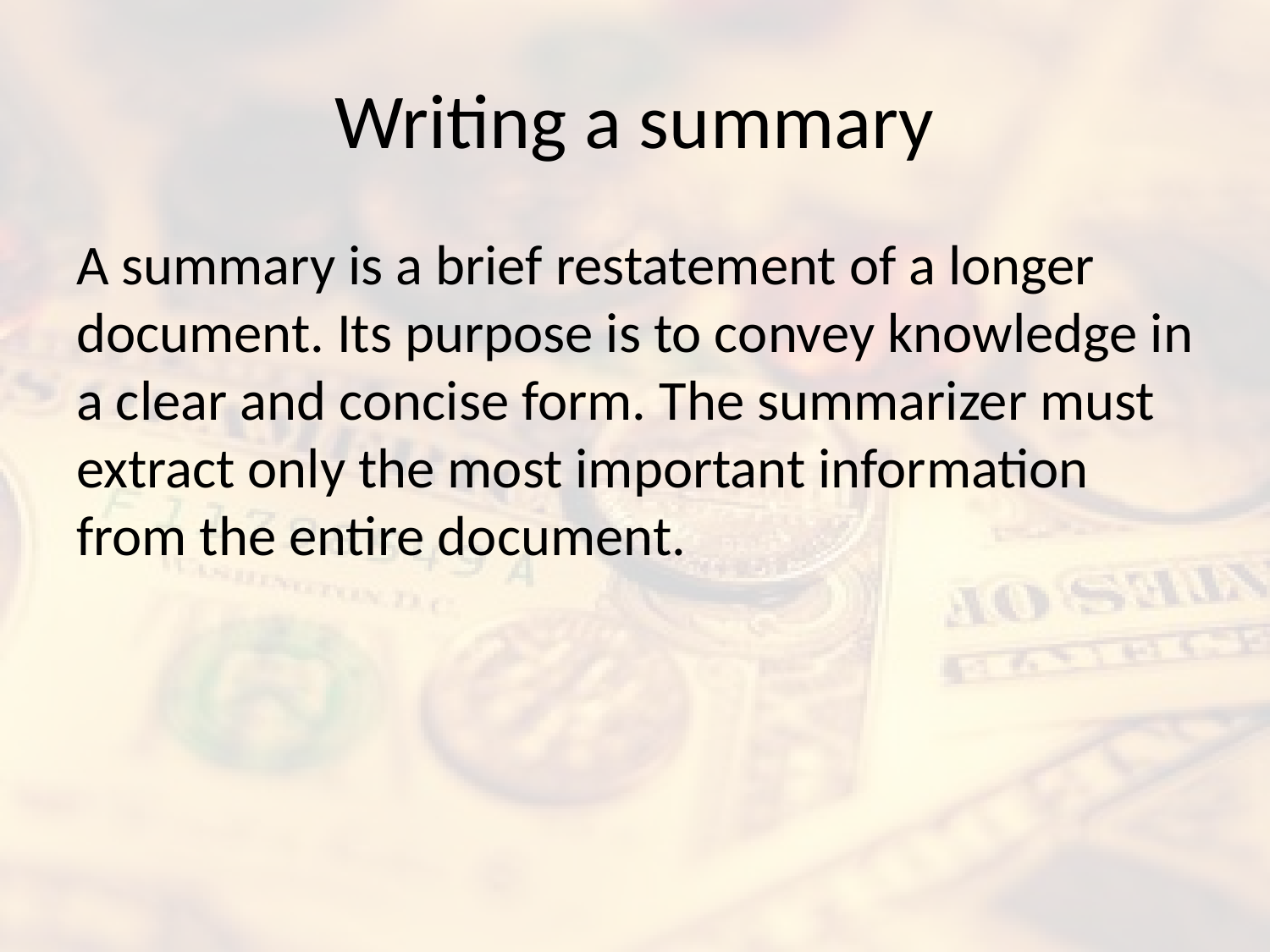

# Writing a summary
A summary is a brief restatement of a longer document. Its purpose is to convey knowledge in a clear and concise form. The summarizer must extract only the most important information from the entire document.